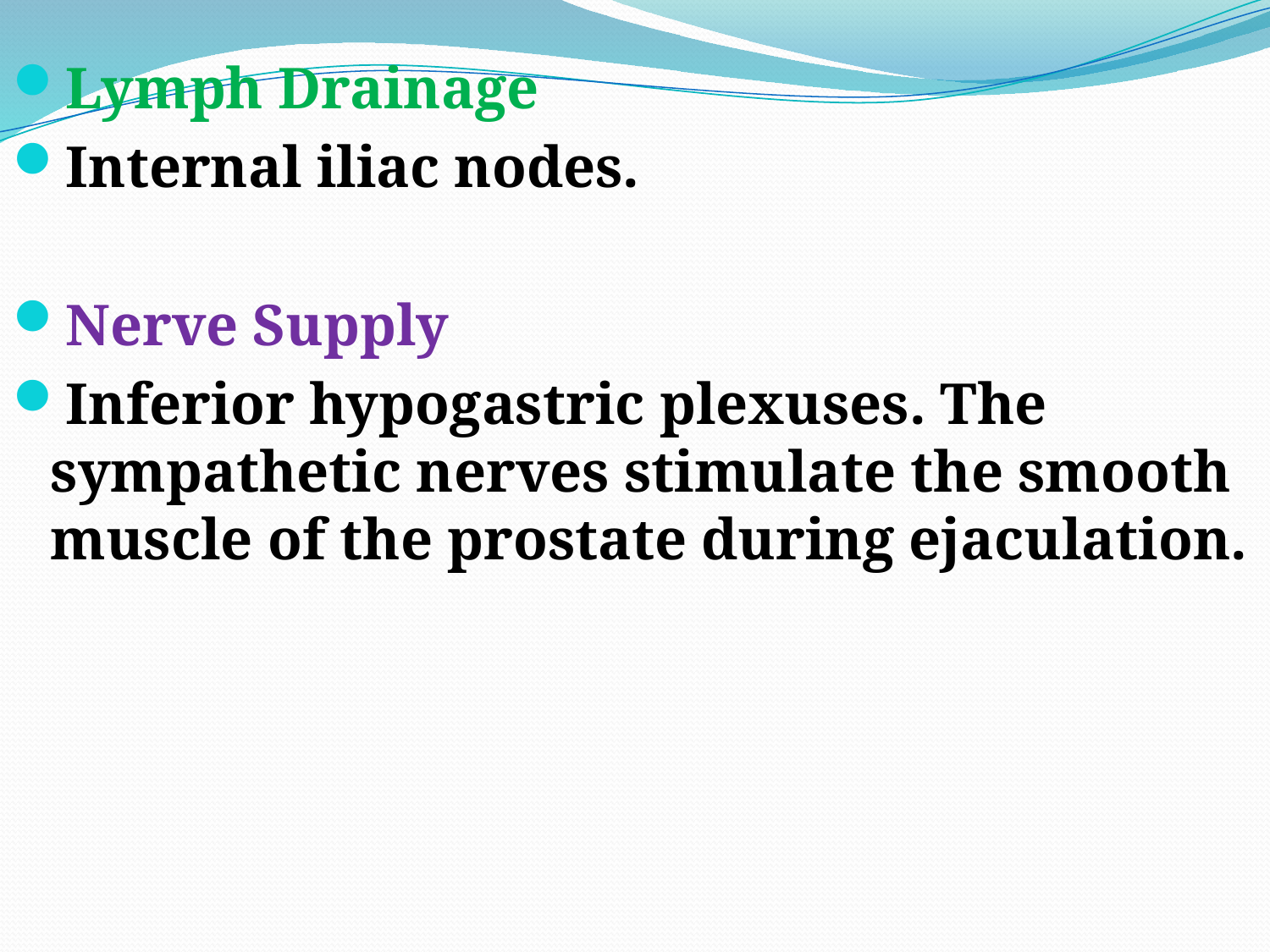

Lymph Drainage
Internal iliac nodes.

Nerve Supply
Inferior hypogastric plexuses. The sympathetic nerves stimulate the smooth muscle of the prostate during ejaculation.